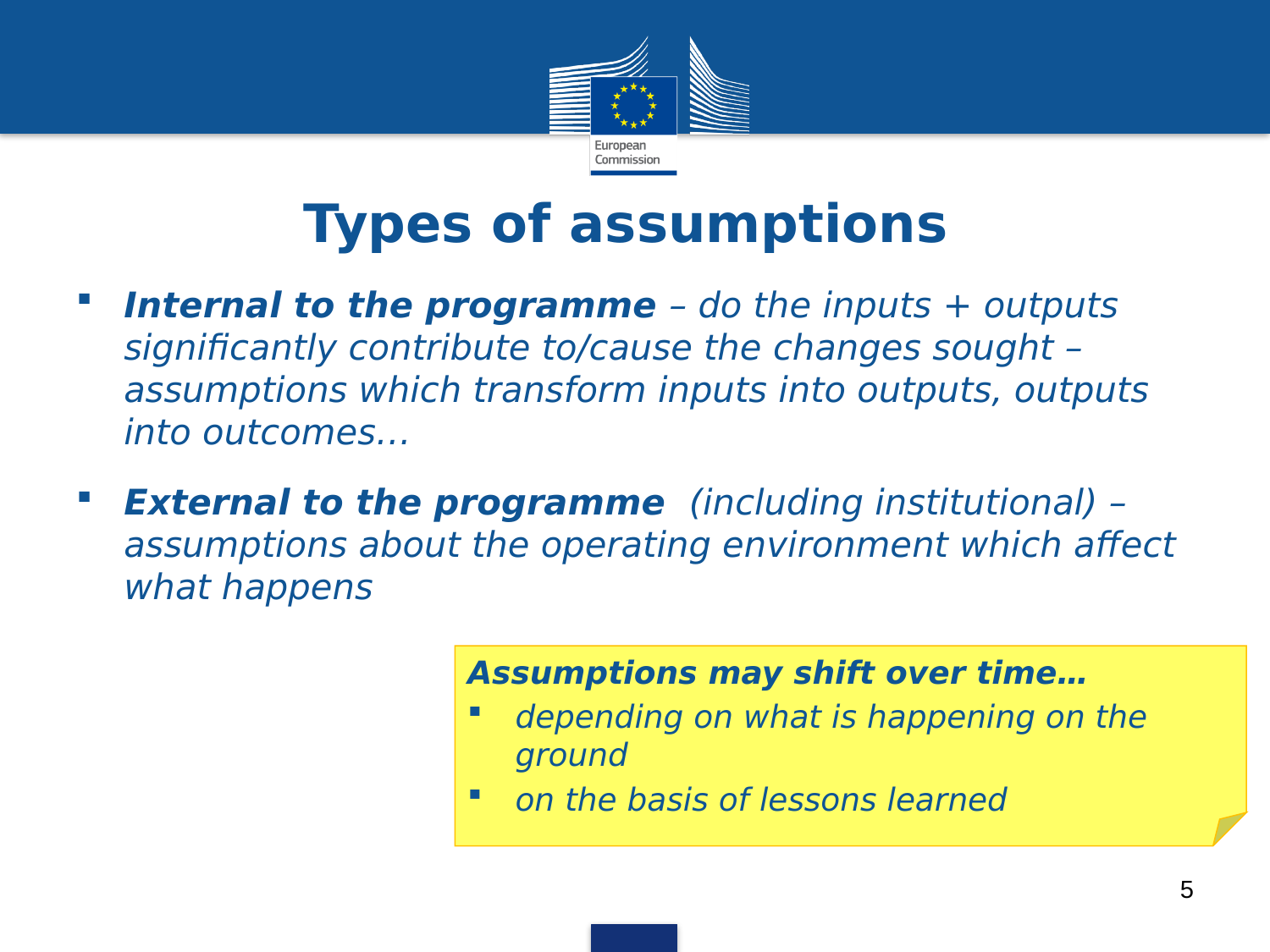

# Types of assumptions
Internal to the programme – do the inputs + outputs significantly contribute to/cause the changes sought – assumptions which transform inputs into outputs, outputs into outcomes…
External to the programme  (including institutional) – assumptions about the operating environment which affect what happens
Assumptions may shift over time…
depending on what is happening on the ground
on the basis of lessons learned
5